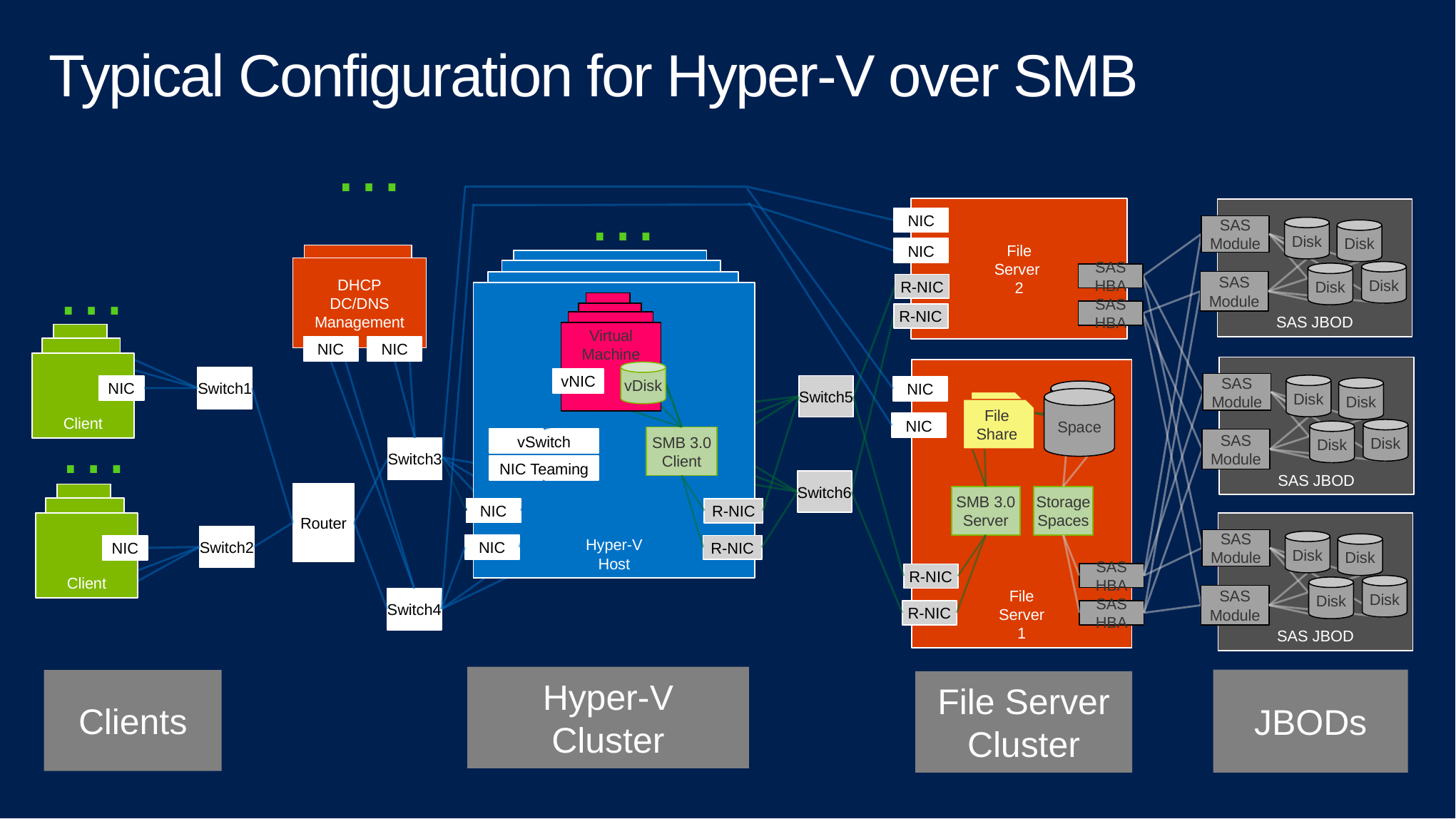

# Typical Configuration for Hyper-V over SMB
…
…
File
Server
2
SAS JBOD
SAS
Module
Disk
Disk
Disk
Disk
SAS
Module
NIC
NIC
…
File
Server
Hyper-V
DHCP
DC/DNS
Management
Hyper-V
SAS HBA
Hyper-V
R-NIC
Hyper-V
Host
VM
SAS HBA
VM
R-NIC
VM
Virtual
Machine
Client
NIC
NIC
Client
Client
SAS JBOD
SAS
Module
Disk
Disk
Disk
Disk
SAS
Module
File
Server
1
vDisk
Switch1
vNIC
Switch5
NIC
NIC
Space
Space
File
Share
File
Share
…
NIC
SMB 3.0
Client
vSwitch
Switch3
NIC Teaming
Switch6
Router
Client
SMB 3.0
Server
Storage
Spaces
Client
NIC
R-NIC
SAS JBOD
SAS
Module
Disk
Disk
Disk
Disk
SAS
Module
Client
Switch2
NIC
R-NIC
NIC
SAS HBA
R-NIC
Switch4
R-NIC
SAS HBA
Hyper-V
Cluster
JBODs
Clients
File Server
Cluster